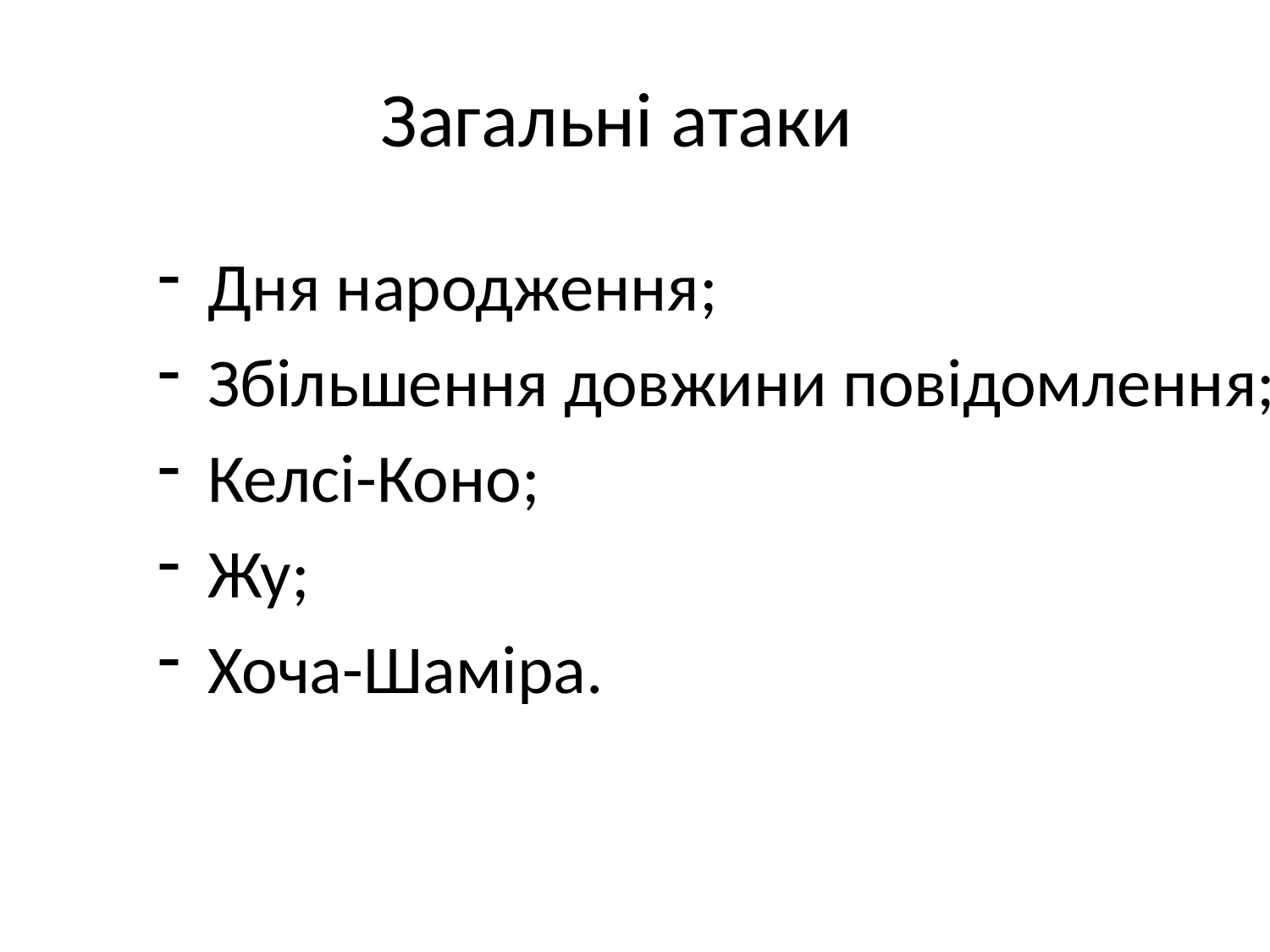

# Загальні атаки
Дня народження;
Збільшення довжини повідомлення;
Келсі-Коно;
Жу;
Хоча-Шаміра.